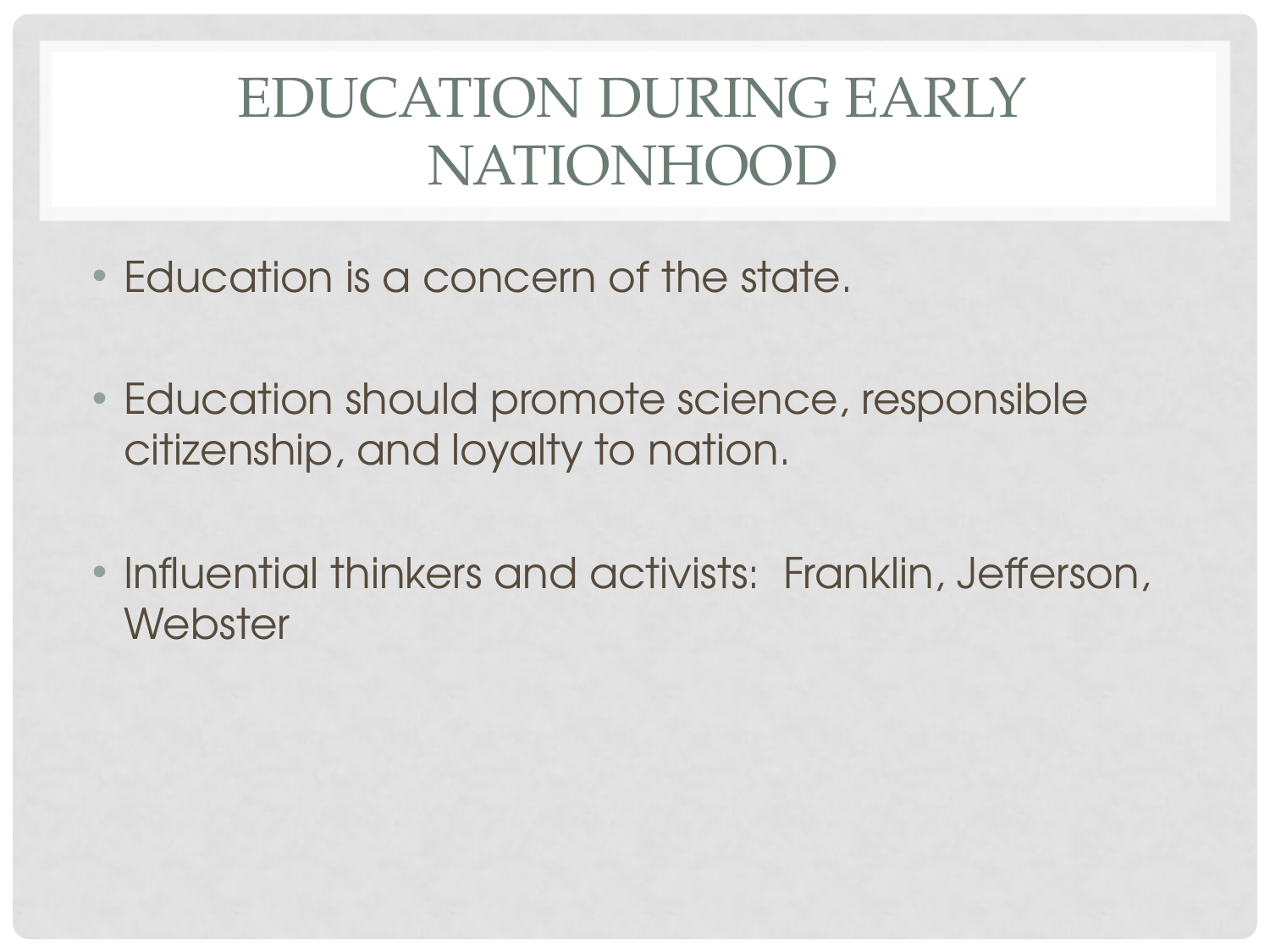

# EDUCATION DURING EARLY NATIONHOOD
Education is a concern of the state.

Education should promote science, responsible citizenship, and loyalty to nation.

Influential thinkers and activists:  Franklin, Jefferson, Webster